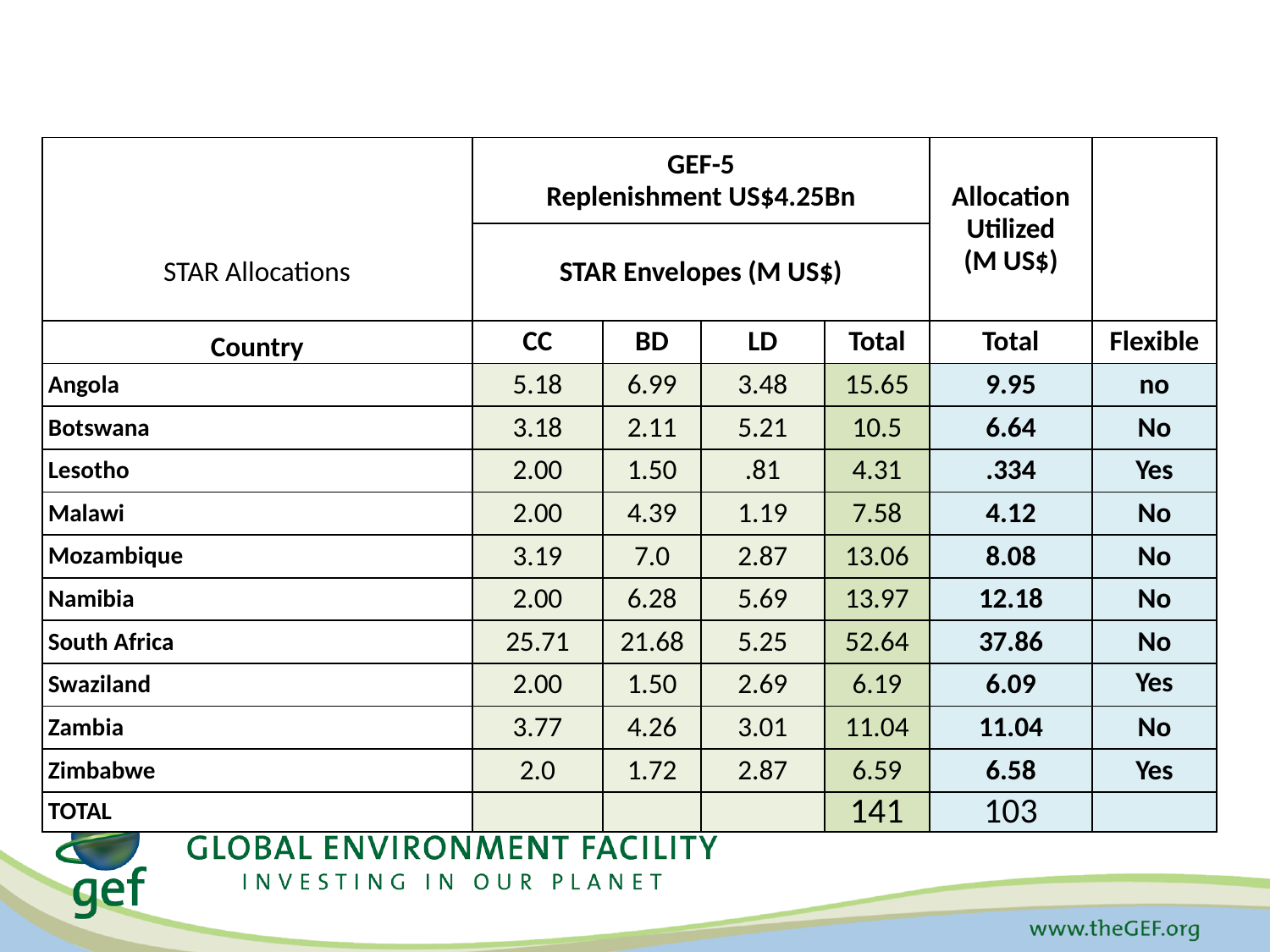

#
| STAR Allocations | GEF-5 Replenishment US$4.25Bn |  |  |  | Allocation Utilized (M US$) |  |
| --- | --- | --- | --- | --- | --- | --- |
|  | STAR Envelopes (M US$) |  |  |  |  |  |
| Country | CC | BD | LD | Total | Total | Flexible |
| Angola | 5.18 | 6.99 | 3.48 | 15.65 | 9.95 | no |
| Botswana | 3.18 | 2.11 | 5.21 | 10.5 | 6.64 | No |
| Lesotho | 2.00 | 1.50 | .81 | 4.31 | .334 | Yes |
| Malawi | 2.00 | 4.39 | 1.19 | 7.58 | 4.12 | No |
| Mozambique | 3.19 | 7.0 | 2.87 | 13.06 | 8.08 | No |
| Namibia | 2.00 | 6.28 | 5.69 | 13.97 | 12.18 | No |
| South Africa | 25.71 | 21.68 | 5.25 | 52.64 | 37.86 | No |
| Swaziland | 2.00 | 1.50 | 2.69 | 6.19 | 6.09 | Yes |
| Zambia | 3.77 | 4.26 | 3.01 | 11.04 | 11.04 | No |
| Zimbabwe | 2.0 | 1.72 | 2.87 | 6.59 | 6.58 | Yes |
| TOTAL |  |  |  | 141 | 103 |  |